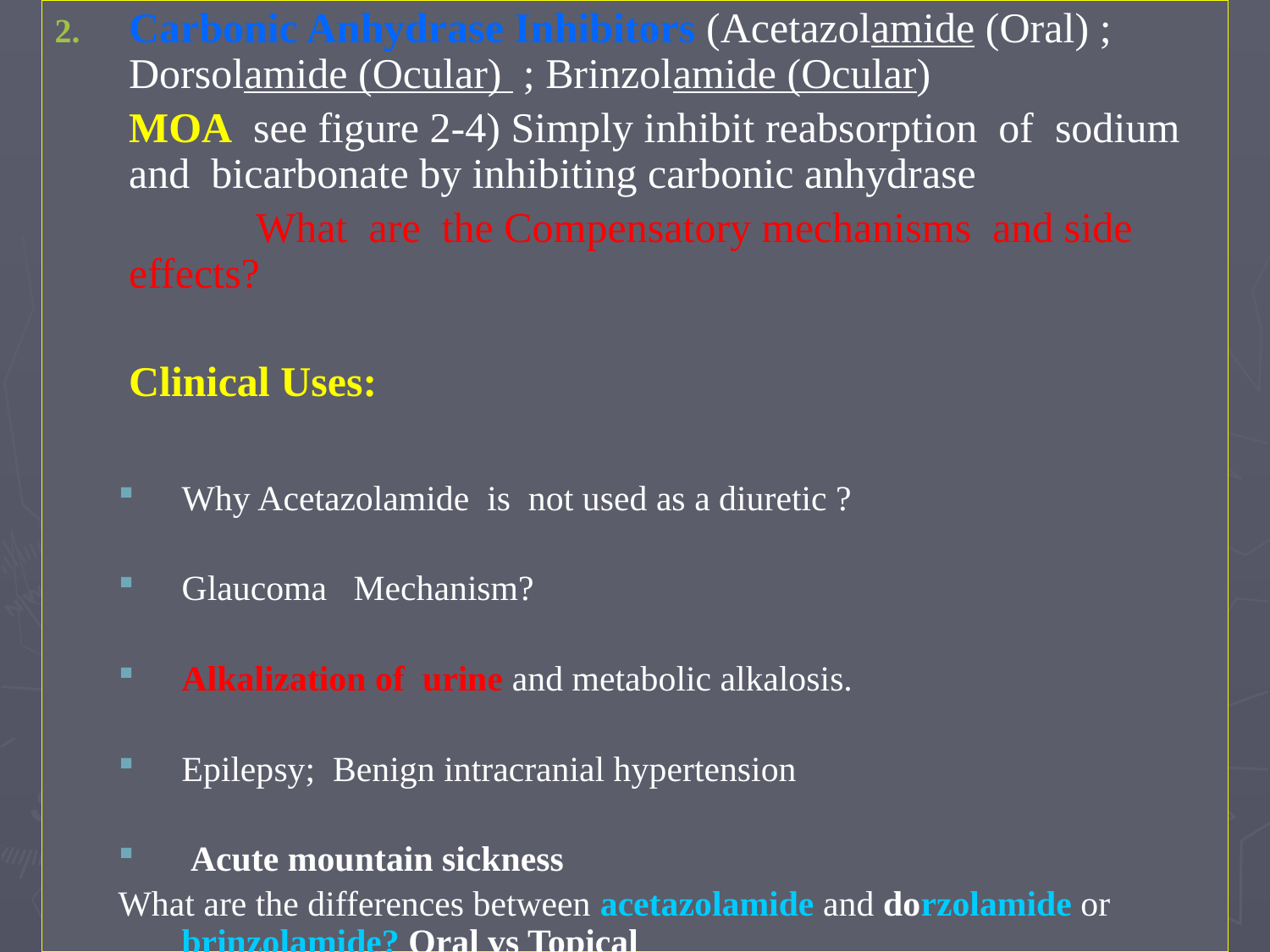

Carbonic Anhydrase Inhibitors (Acetazolamide (Oral) ; Dorsolamide (Ocular)  ; Brinzolamide (Ocular)
	MOA  see figure 2-4) Simply inhibit reabsorption  of  sodium and  bicarbonate by inhibiting carbonic anhydrase
		What  are  the Compensatory mechanisms  and side effects?

	Clinical Uses:

Why Acetazolamide  is  not used as a diuretic ?

Glaucoma   Mechanism?

Alkalization of  urine and metabolic alkalosis.

Epilepsy;  Benign intracranial hypertension

 Acute mountain sickness
What are the differences between acetazolamide and dorzolamide or brinzolamide? Oral vs Topical